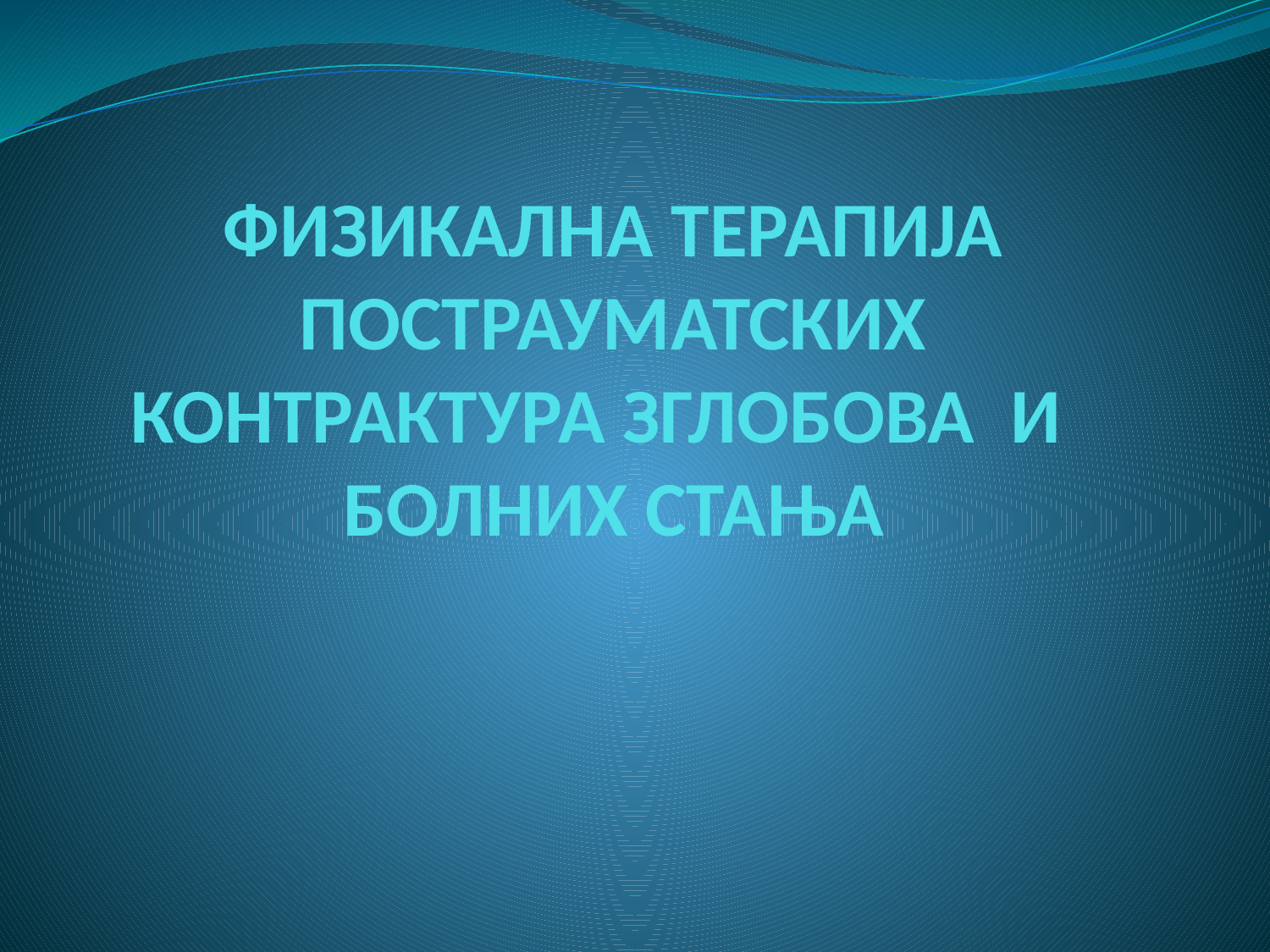

# ФИЗИКАЛНА ТЕРАПИЈА ПОСТРАУМАТСКИХ КОНТРАКТУРА ЗГЛОБОВА  И   БОЛНИХ СТАЊА